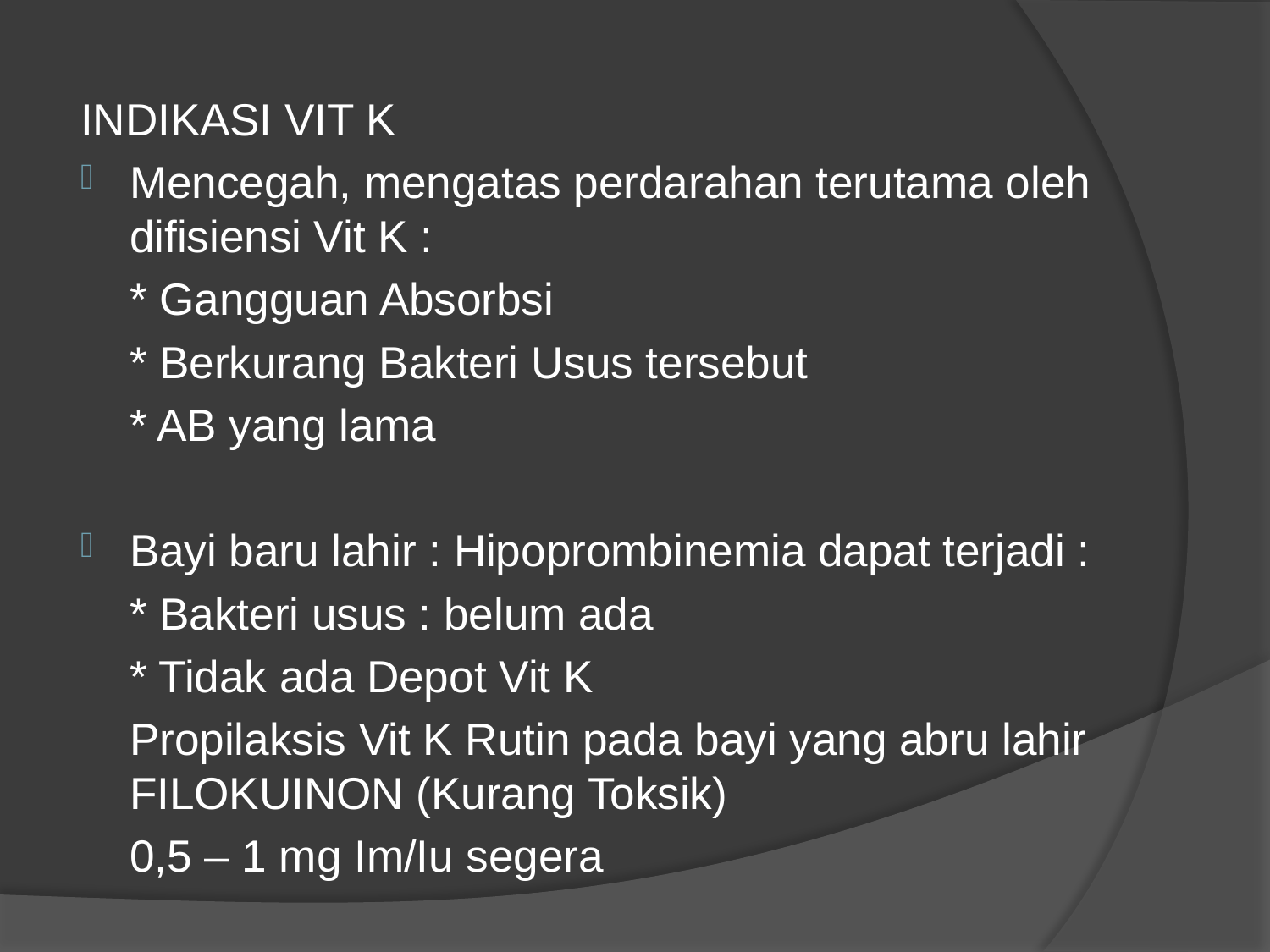

INDIKASI VIT K
Mencegah, mengatas perdarahan terutama oleh difisiensi Vit K :
	* Gangguan Absorbsi
	* Berkurang Bakteri Usus tersebut
	* AB yang lama

Bayi baru lahir : Hipoprombinemia dapat terjadi :
	* Bakteri usus : belum ada
	* Tidak ada Depot Vit K
	Propilaksis Vit K Rutin pada bayi yang abru lahir FILOKUINON (Kurang Toksik)
	0,5 – 1 mg Im/Iu segera